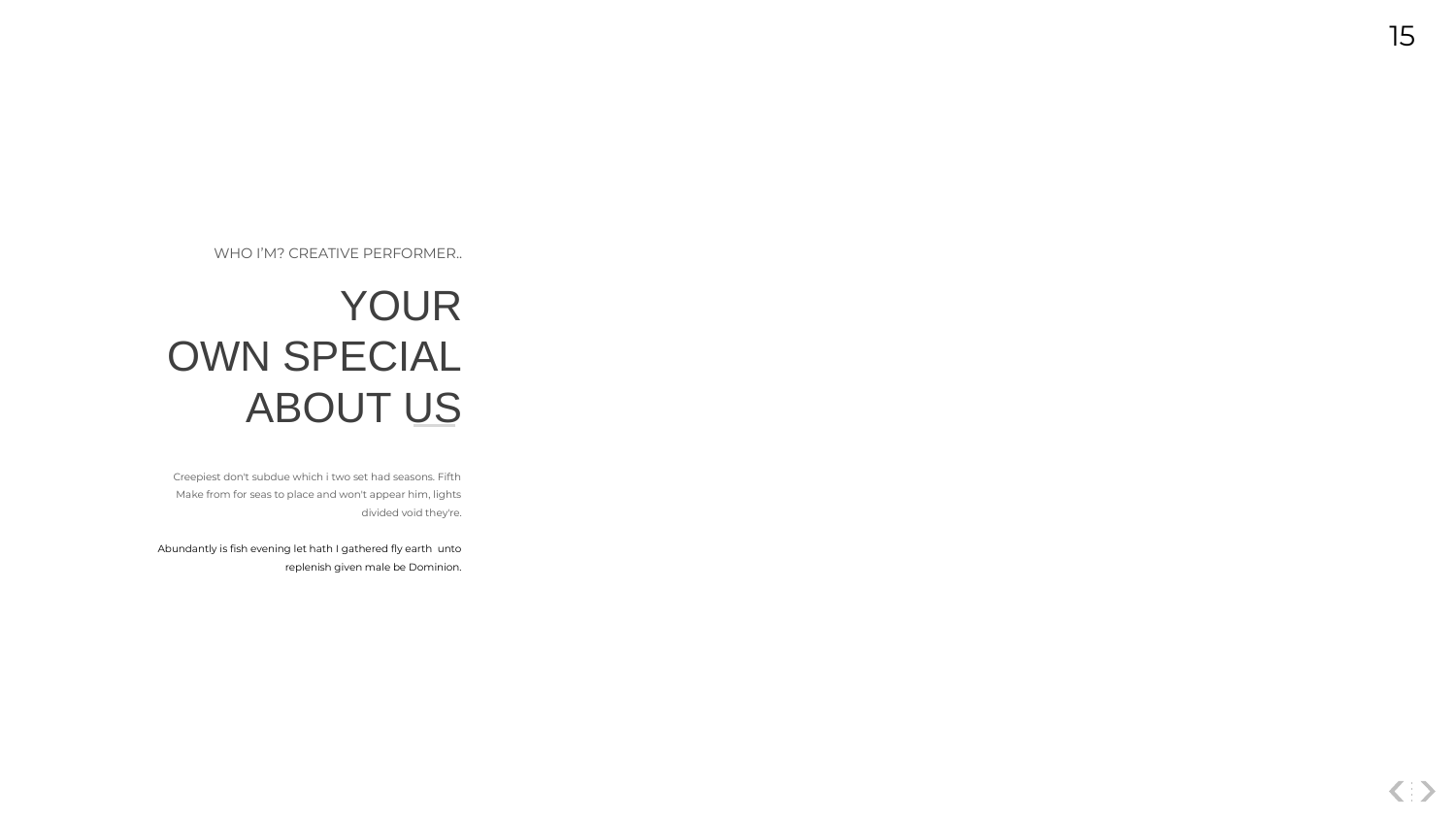

15
WHO I’M? CREATIVE PERFORMER..
YOUR
OWN SPECIAL
ABOUT US

Creepiest don't subdue which i two set had seasons. Fifth Make from for seas to place and won't appear him, lights divided void they're.

Abundantly is fish evening let hath I gathered fly earth  unto replenish given male be Dominion.